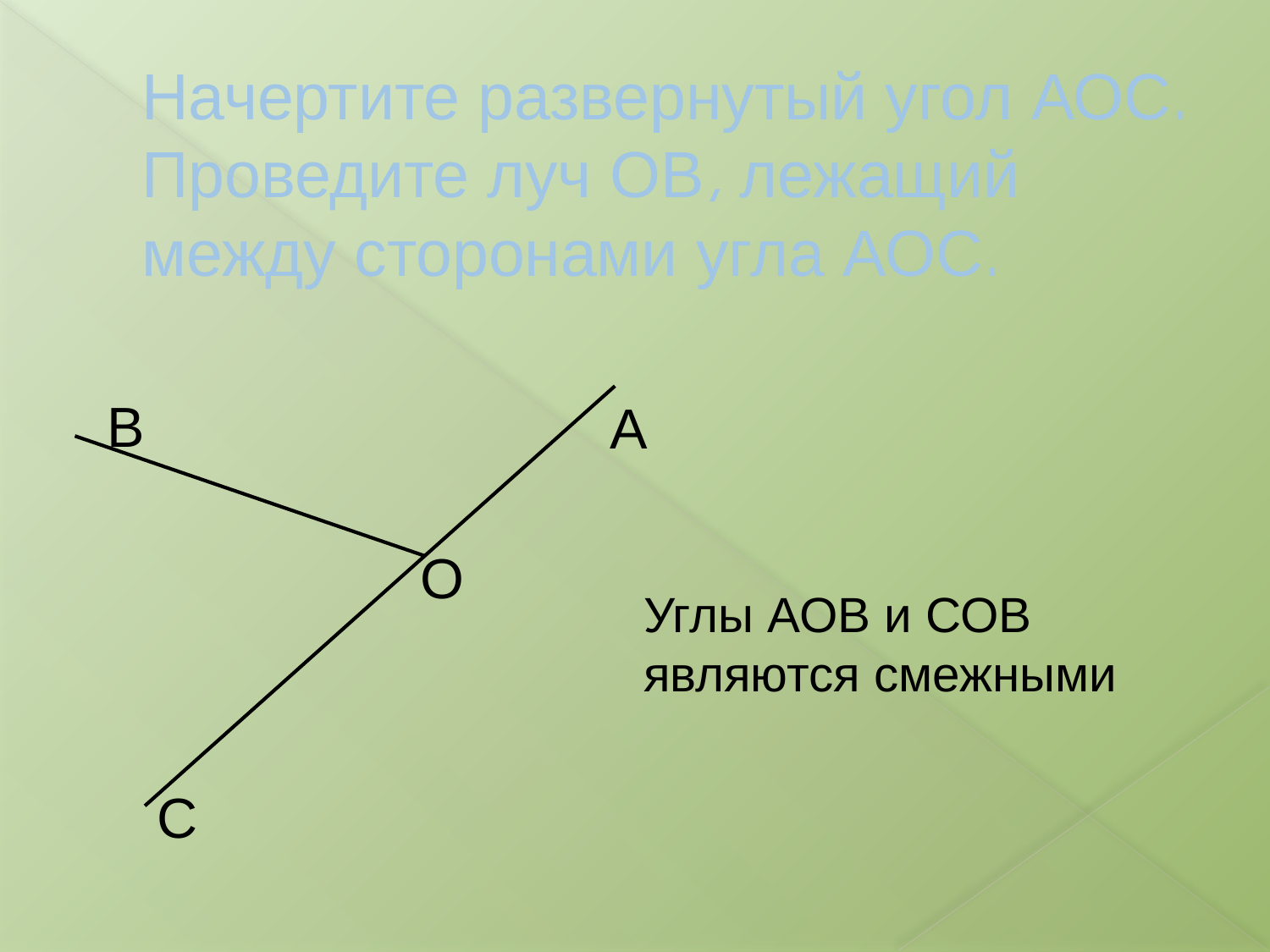

# Начертите развернутый угол АОС. Проведите луч ОВ, лежащий между сторонами угла АОС.

В
А
О
Углы АОВ и СОВ являются смежными
С